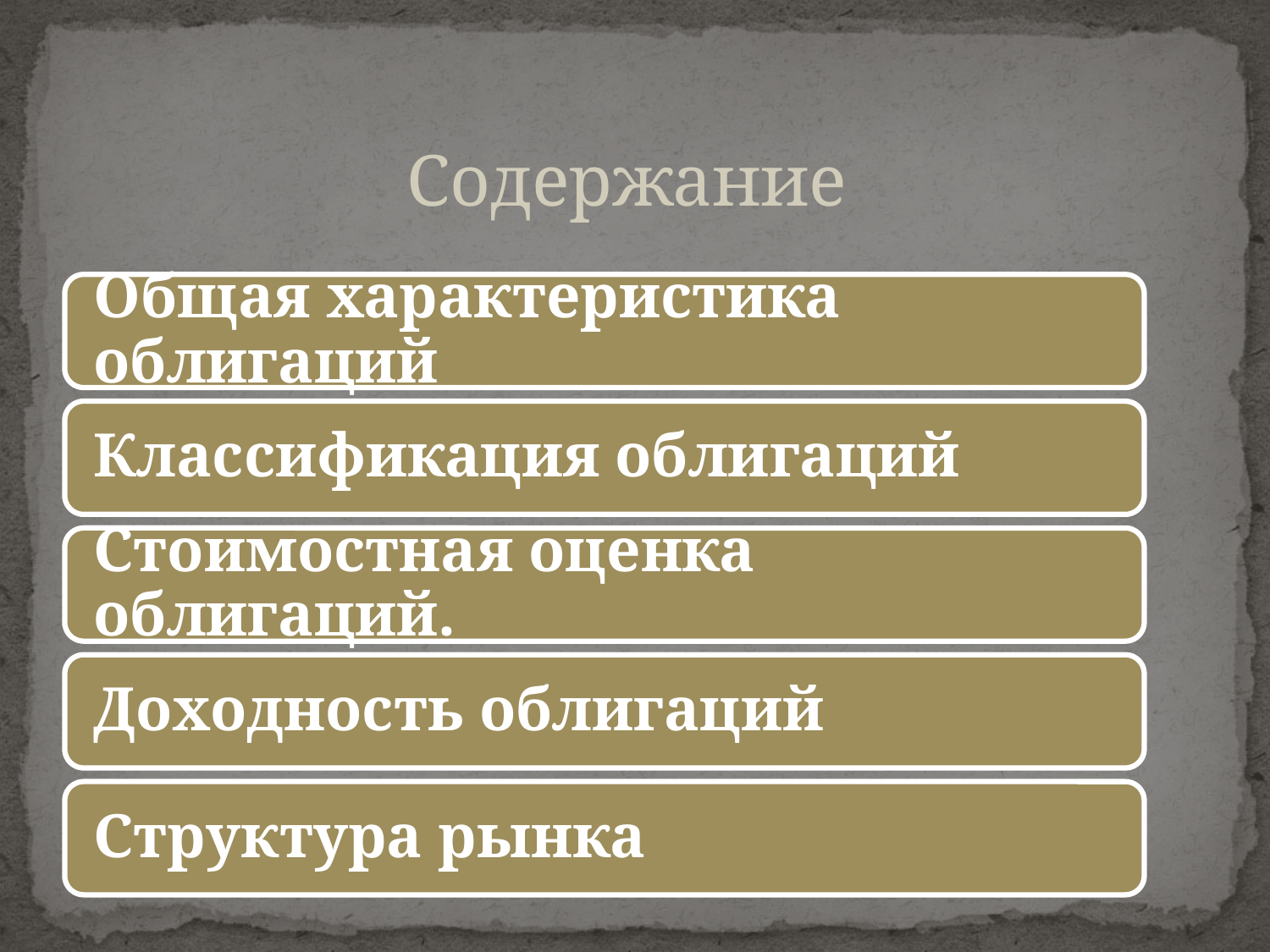

Содержание
Общая характеристика облигаций
Классификация облигаций
Стоимостная оценка облигаций.
Доходность облигаций
Структура рынка